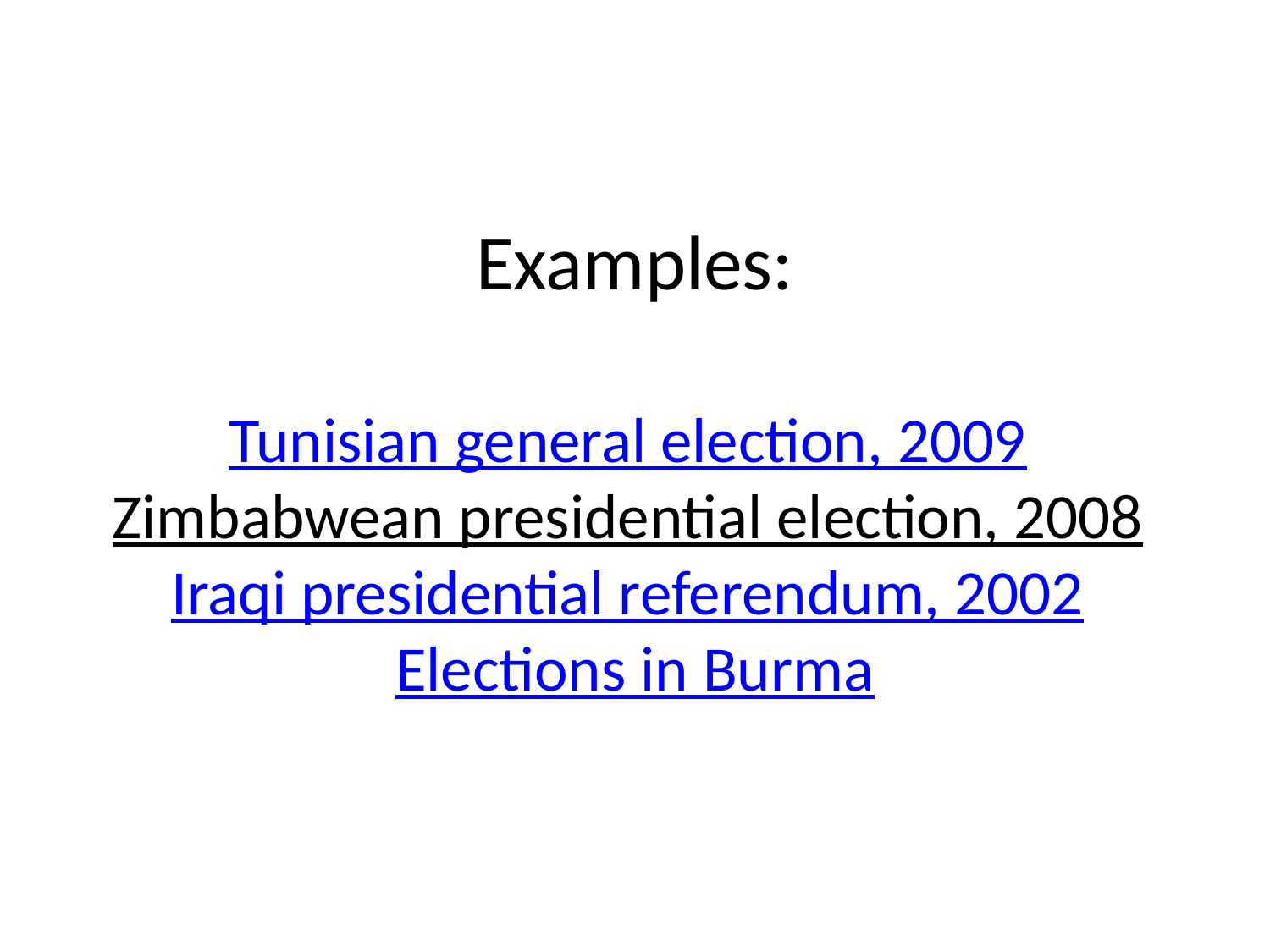

# Examples: Tunisian general election, 2009 Zimbabwean presidential election, 2008 Iraqi presidential referendum, 2002 Elections in Burma